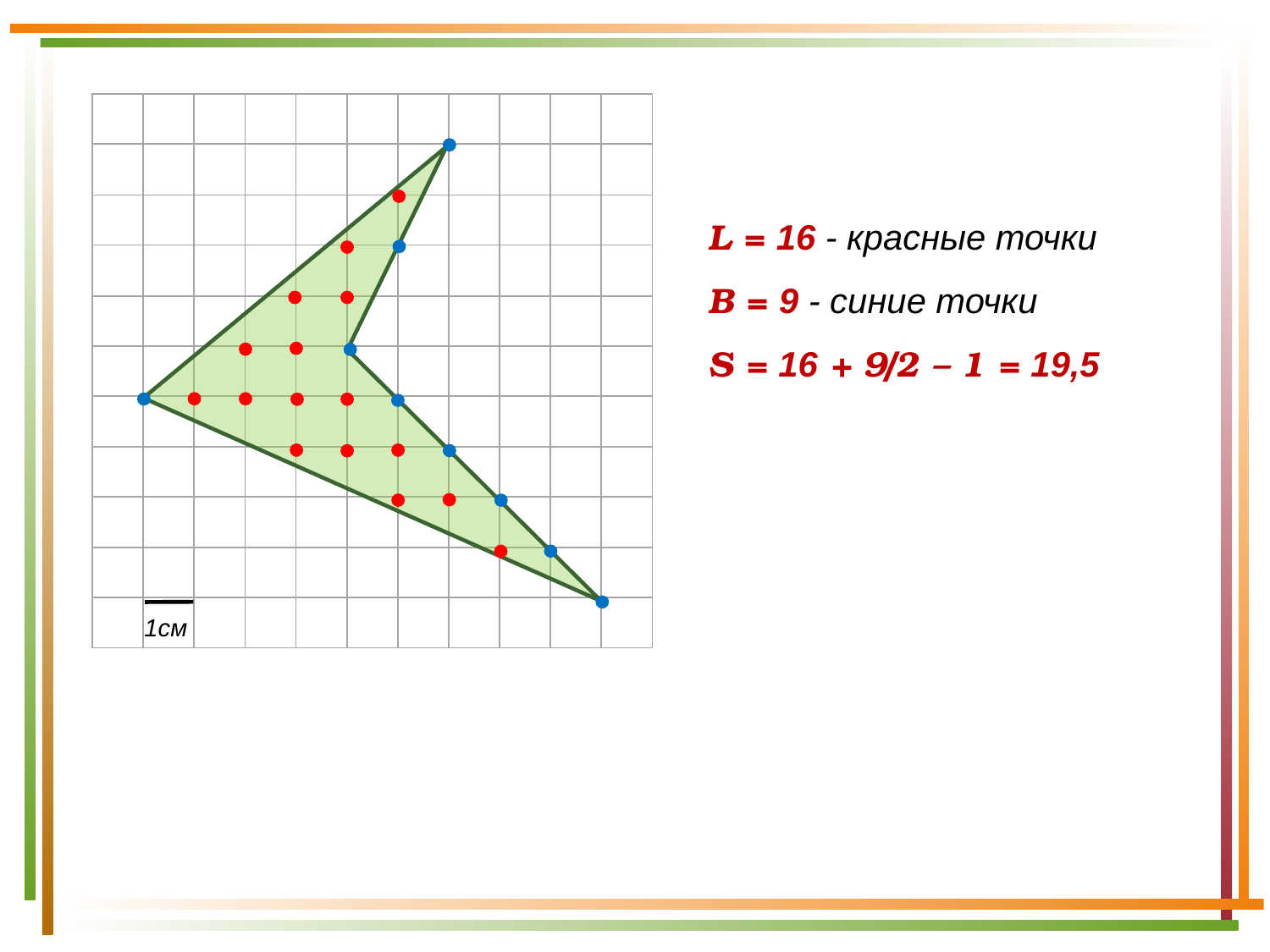

|  |  |  |  |  |  |  |  |  |  |  |
| --- | --- | --- | --- | --- | --- | --- | --- | --- | --- | --- |
|  |  |  |  |  |  |  |  |  |  |  |
|  |  |  |  |  |  |  |  |  |  |  |
|  |  |  |  |  |  |  |  |  |  |  |
|  |  |  |  |  |  |  |  |  |  |  |
|  |  |  |  |  |  |  |  |  |  |  |
|  |  |  |  |  |  |  |  |  |  |  |
|  |  |  |  |  |  |  |  |  |  |  |
|  |  |  |  |  |  |  |  |  |  |  |
|  |  |  |  |  |  |  |  |  |  |  |
|  |  |  |  |  |  |  |  |  |  |  |

L = 16 - красные точки
B = 9 - синие точки
S = 16 + 9/2 – 1 = 19,5

1см